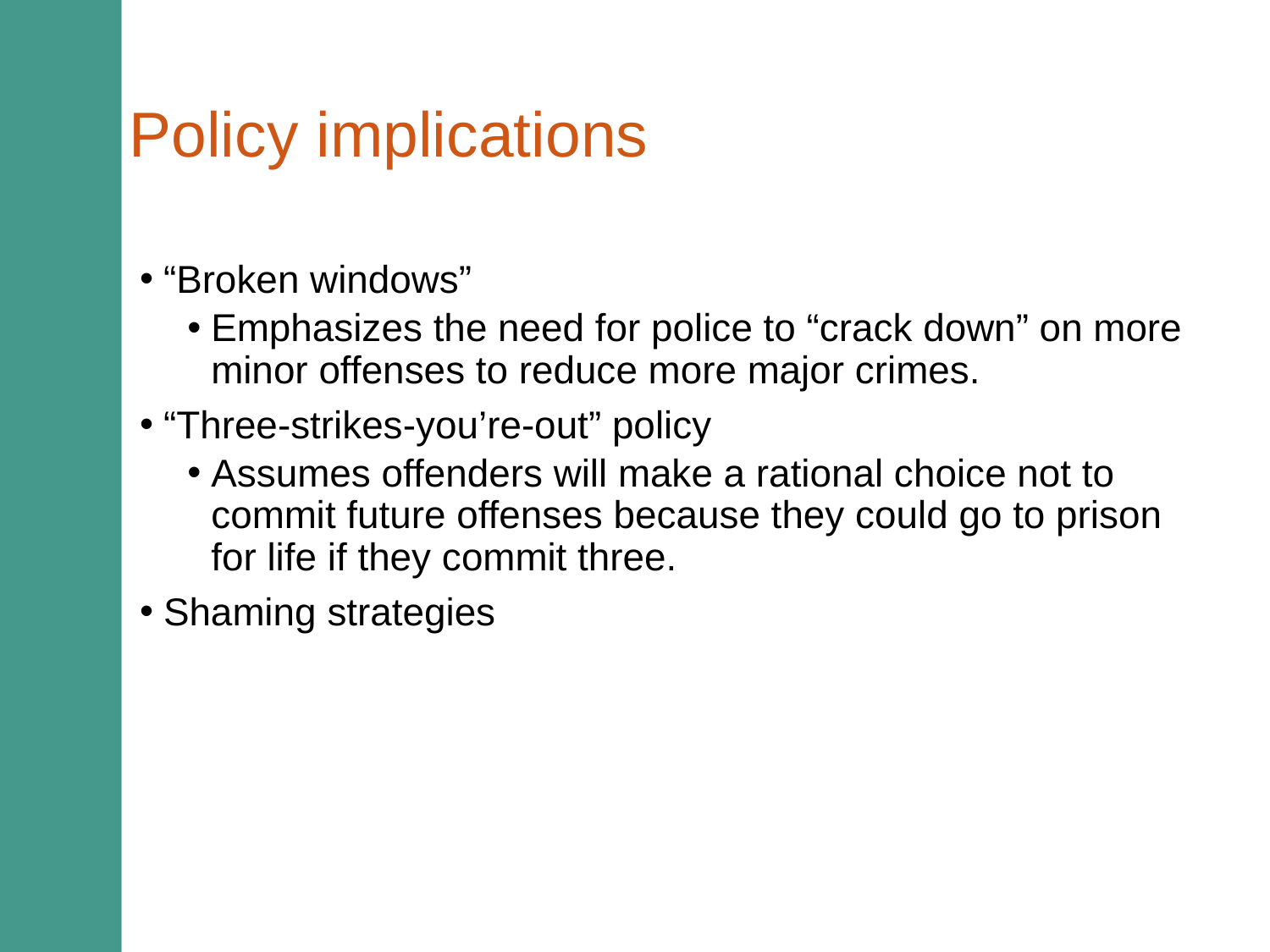

# Policy implications
“Broken windows”
Emphasizes the need for police to “crack down” on more minor offenses to reduce more major crimes.
“Three-strikes-you’re-out” policy
Assumes offenders will make a rational choice not to commit future offenses because they could go to prison for life if they commit three.
Shaming strategies